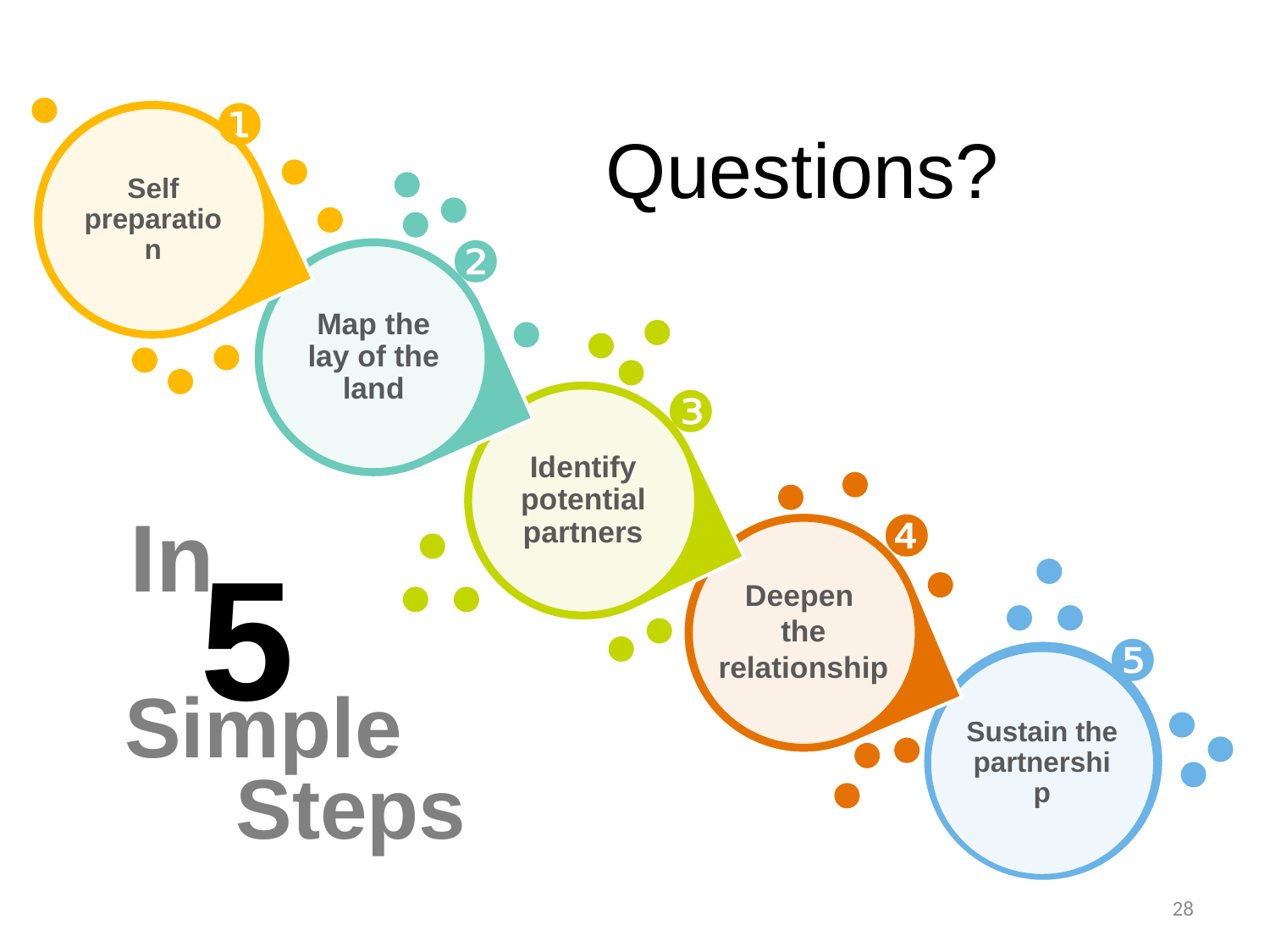

Sustain the partnership

Identify potential partners
Map the lay of the land
Self preparation
# Questions?
❶

❷

❸

❹
In
5

Deepen
the relationship

❺

Simple

Steps

28